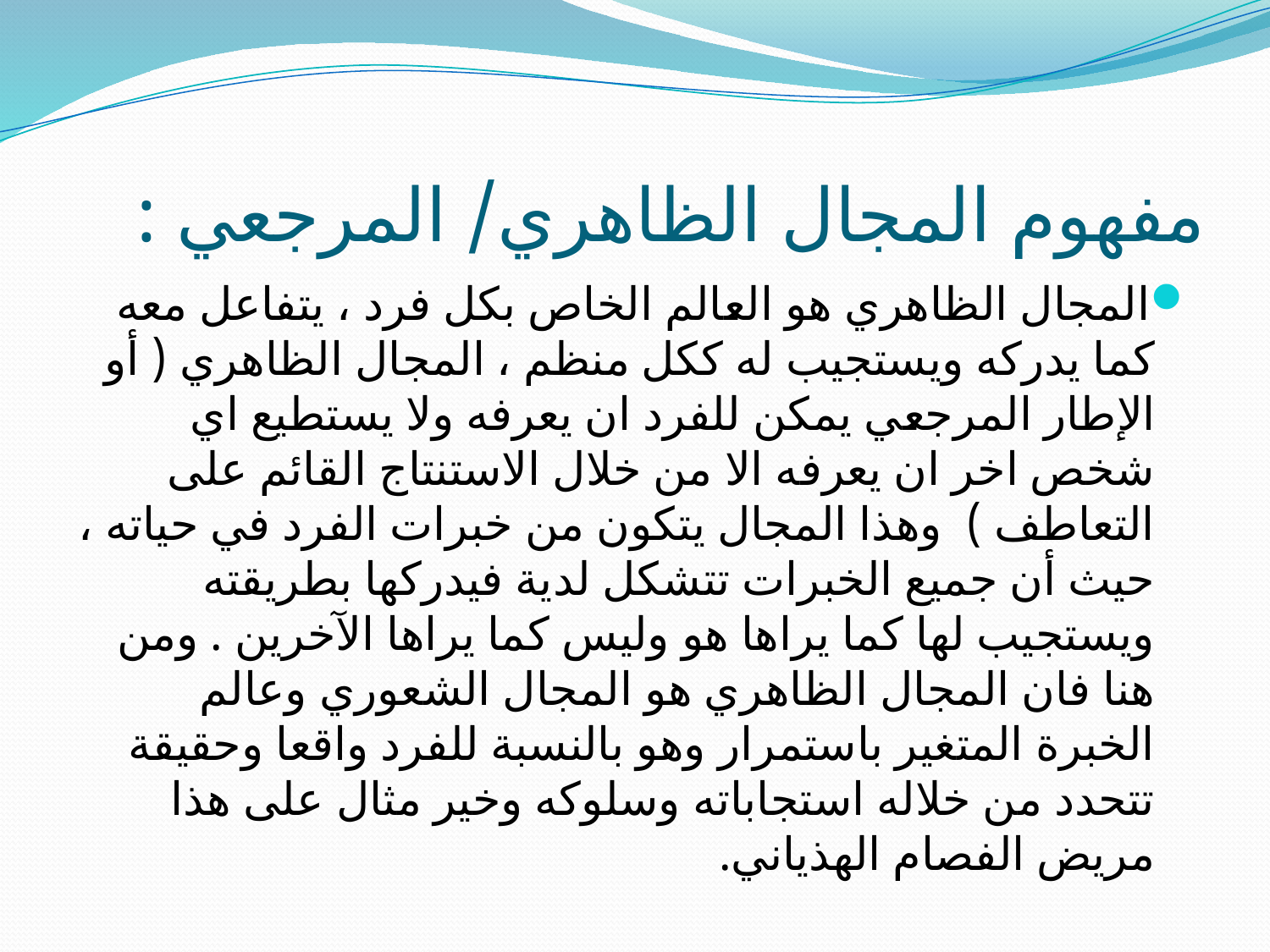

# مفهوم المجال الظاهري/ المرجعي :
المجال الظاهري هو العالم الخاص بكل فرد ، يتفاعل معه كما يدركه ويستجيب له ككل منظم ، المجال الظاهري ( أو الإطار المرجعي يمكن للفرد ان يعرفه ولا يستطيع اي شخص اخر ان يعرفه الا من خلال الاستنتاج القائم على التعاطف )  وهذا المجال يتكون من خبرات الفرد في حياته ، حيث أن جميع الخبرات تتشكل لدية فيدركها بطريقته ويستجيب لها كما يراها هو وليس كما يراها الآخرين . ومن هنا فان المجال الظاهري هو المجال الشعوري وعالم الخبرة المتغير باستمرار وهو بالنسبة للفرد واقعا وحقيقة تتحدد من خلاله استجاباته وسلوكه وخير مثال على هذا مريض الفصام الهذياني.